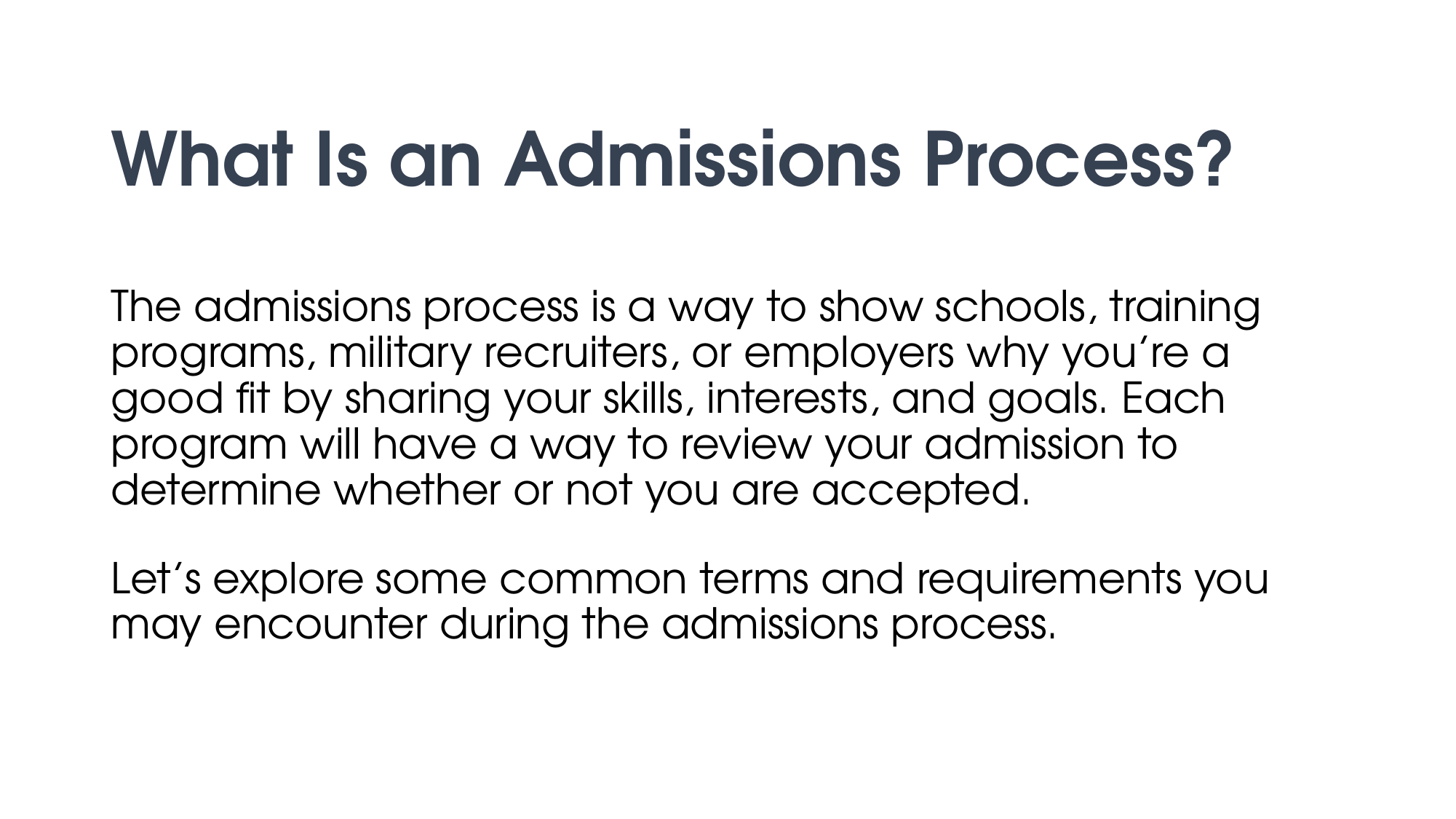

# What Is an Admissions Process?
The admissions process is a way to show schools, training programs, military recruiters, or employers why you’re a good fit by sharing your skills, interests, and goals. Each program will have a way to review your admission to determine whether or not you are accepted.
Let’s explore some common terms and requirements you may encounter during the admissions process.